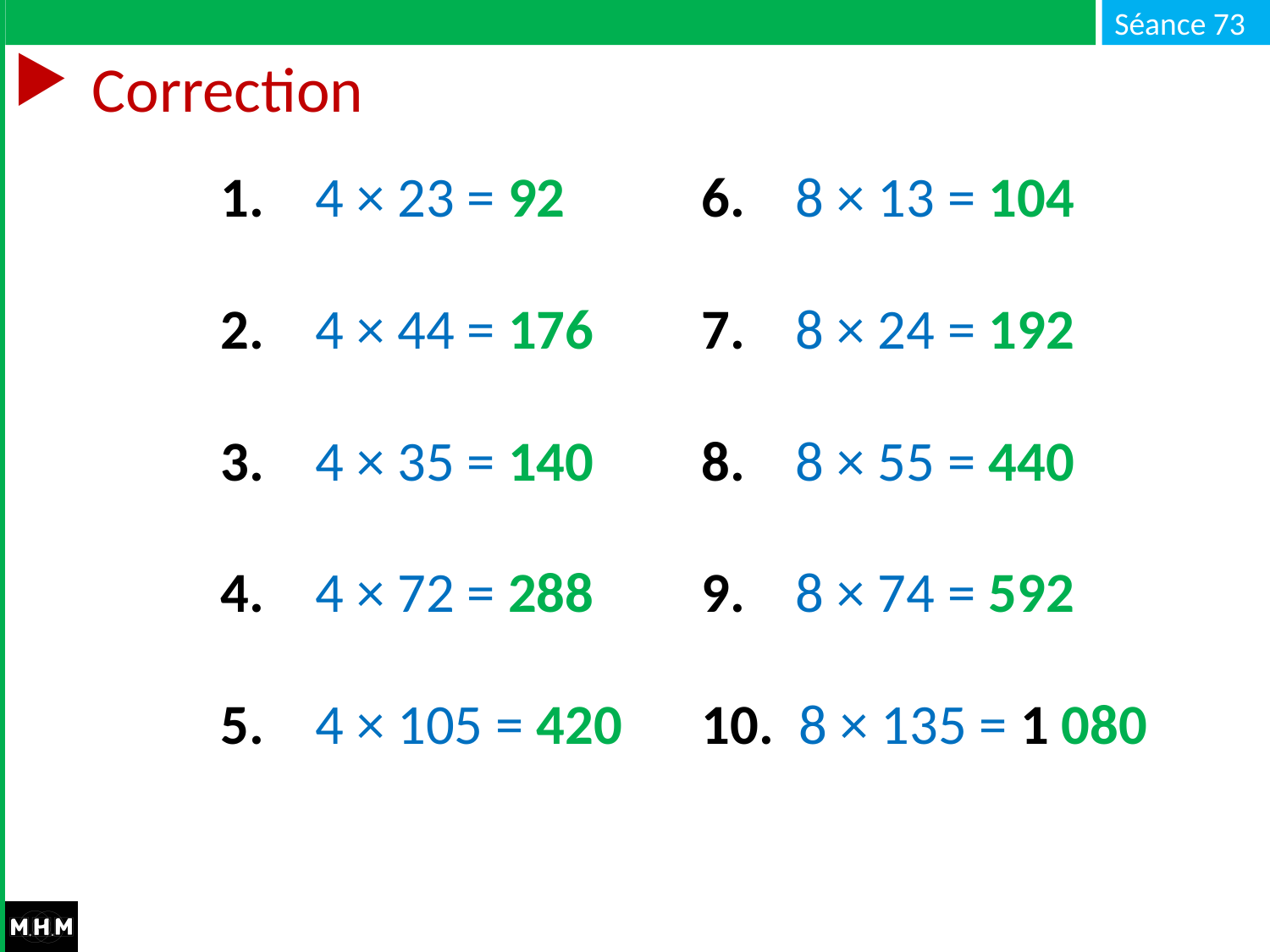

# Correction
| 1. 4 × 23 = 92 | 6. 8 × 13 = 104 |
| --- | --- |
| 2. 4 × 44 = 176 | 7. 8 × 24 = 192 |
| 3. 4 × 35 = 140 | 8. 8 × 55 = 440 |
| 4. 4 × 72 = 288 | 9. 8 × 74 = 592 |
| 5. 4 × 105 = 420 | 10. 8 × 135 = 1 080 |